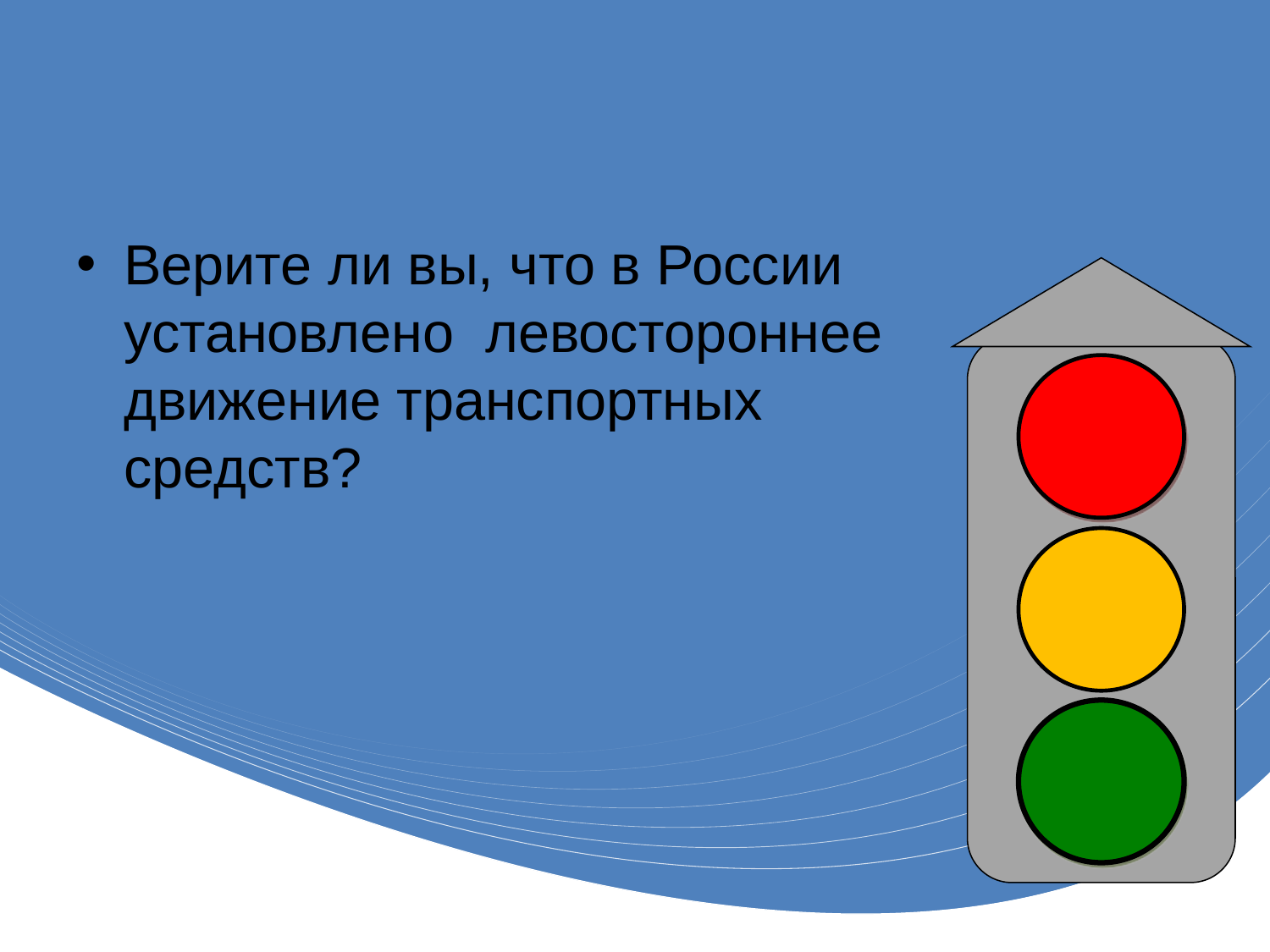

#
Верите ли вы, что в России установлено  левостороннее  движение транспортных  средств?